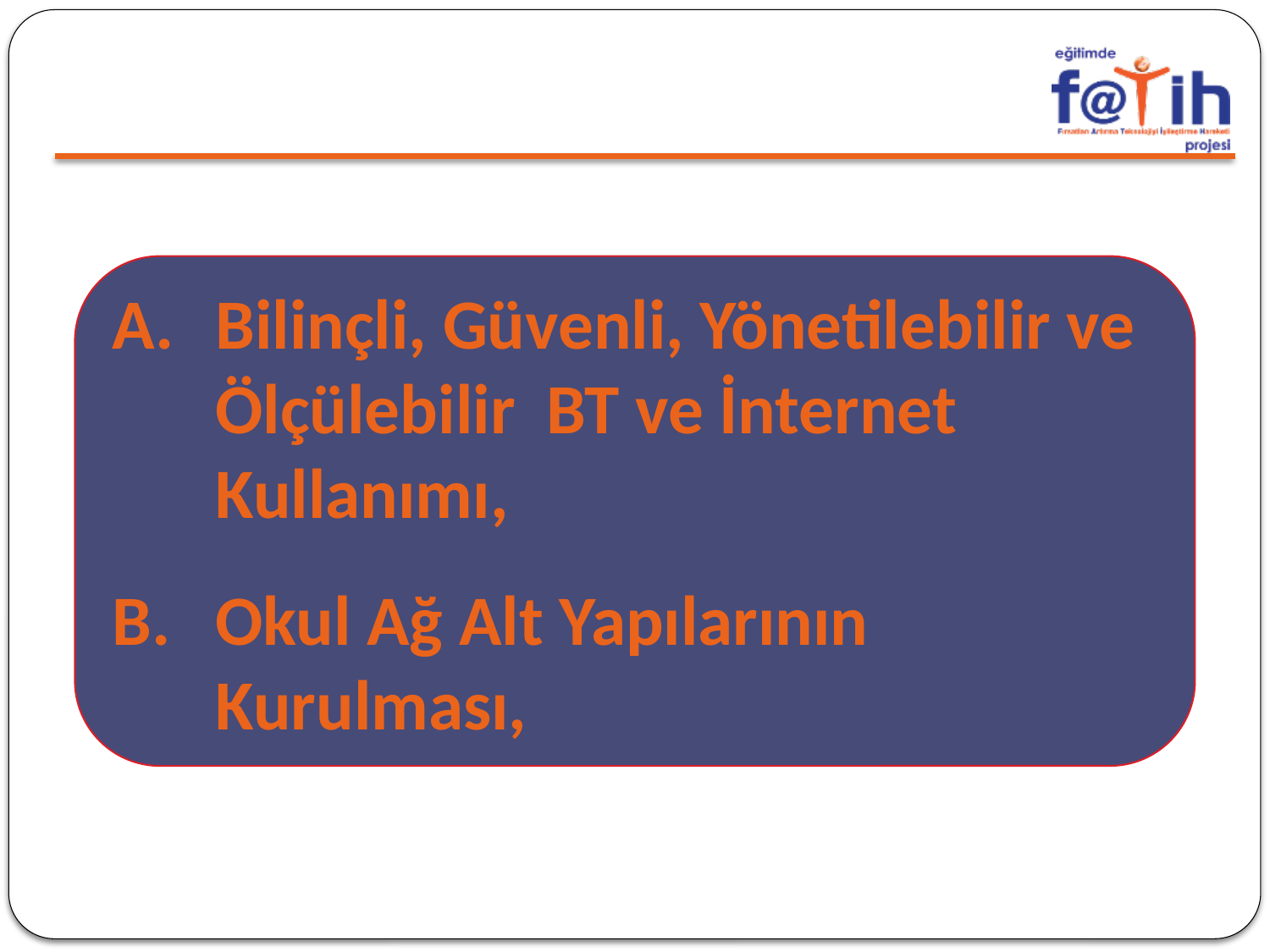

Bilinçli, Güvenli, Yönetilebilir ve Ölçülebilir  BT ve İnternet Kullanımı,

Okul Ağ Alt Yapılarının Kurulması,